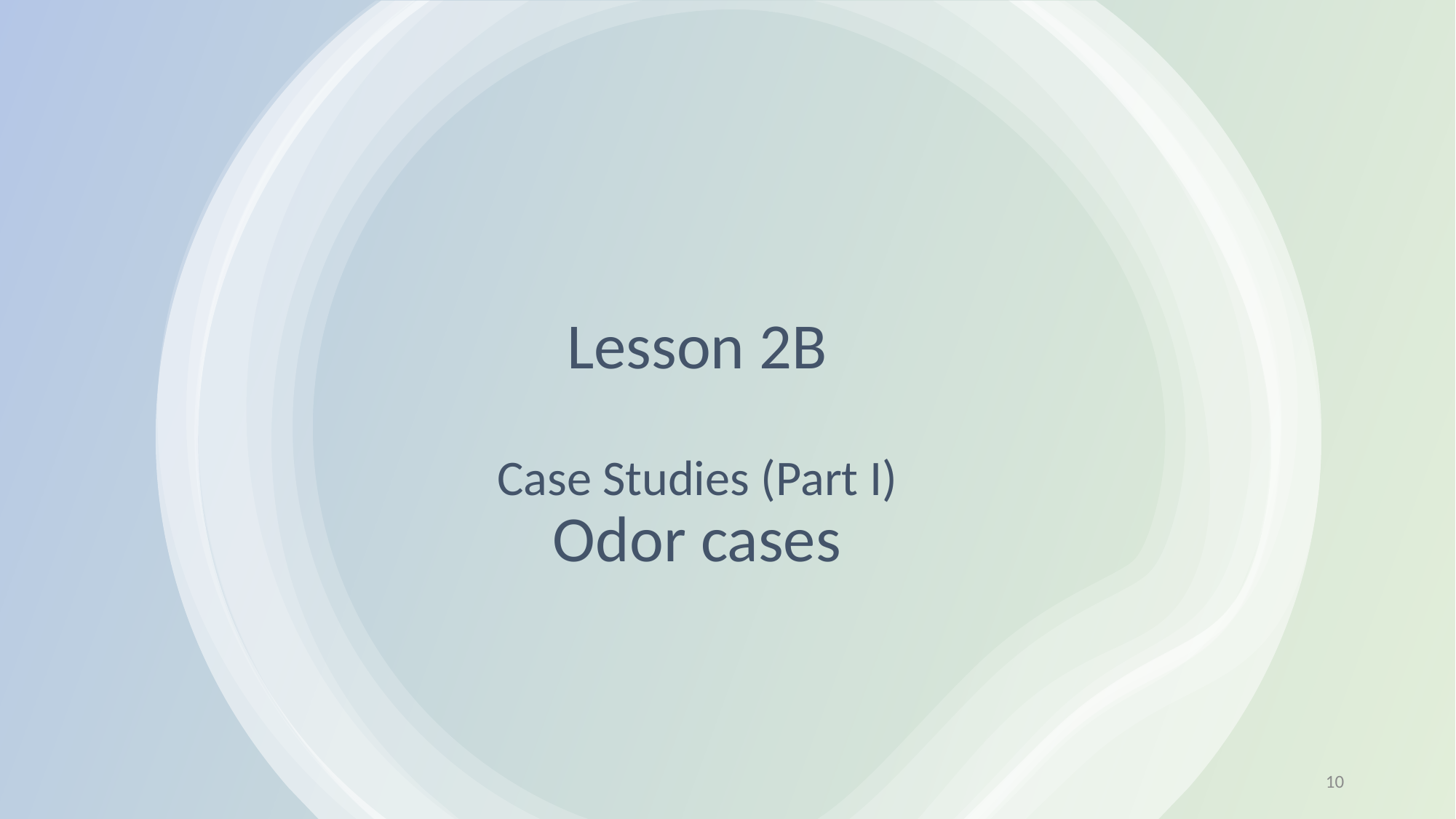

# Lesson 2B Case Studies (Part I) Odor cases
10